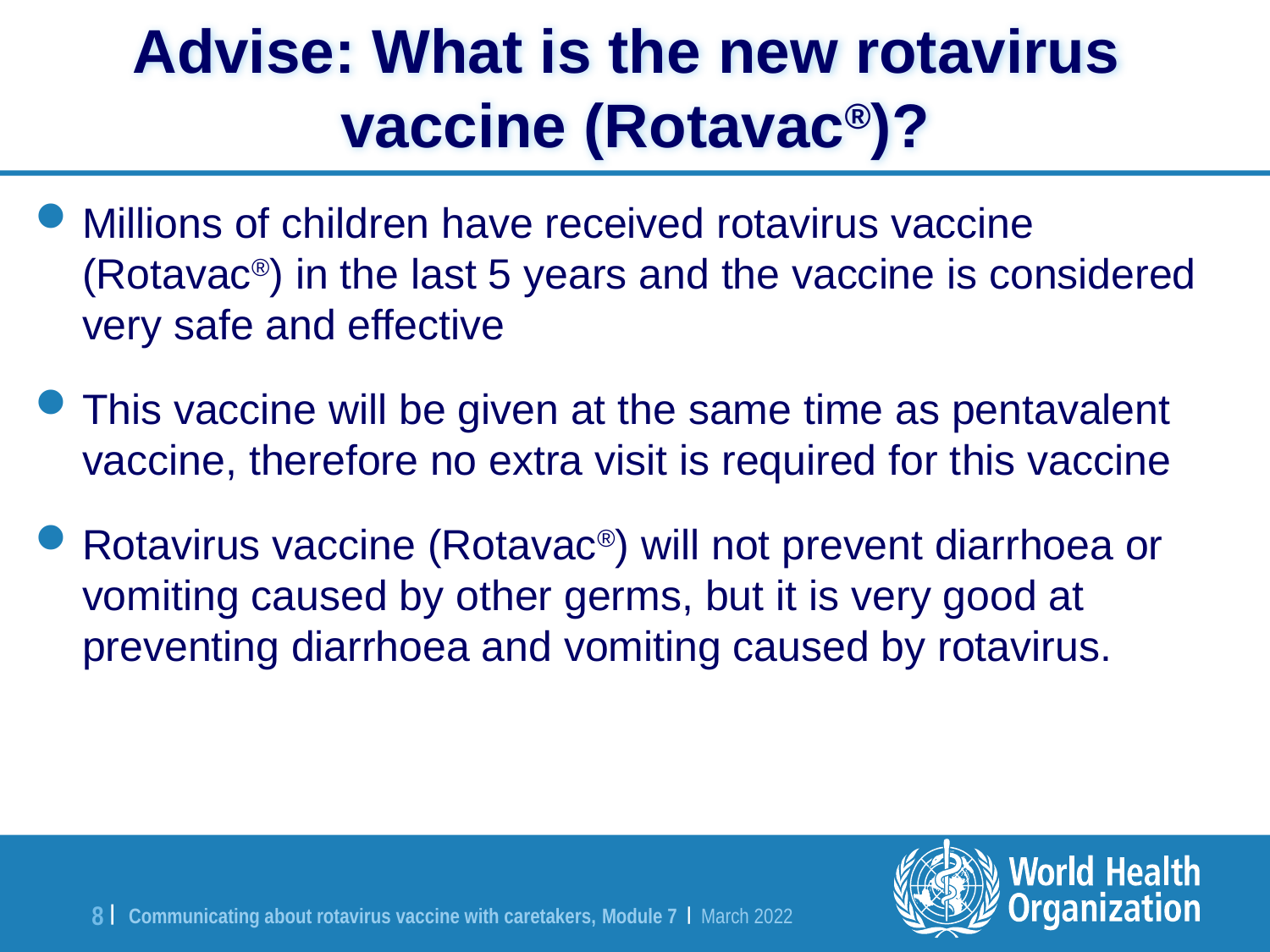

Advise: What is the new rotavirus
vaccine (Rotavac®)?
Millions of children have received rotavirus vaccine (Rotavac®) in the last 5 years and the vaccine is considered very safe and effective
This vaccine will be given at the same time as pentavalent vaccine, therefore no extra visit is required for this vaccine
Rotavirus vaccine (Rotavac®) will not prevent diarrhoea or vomiting caused by other germs, but it is very good at preventing diarrhoea and vomiting caused by rotavirus.